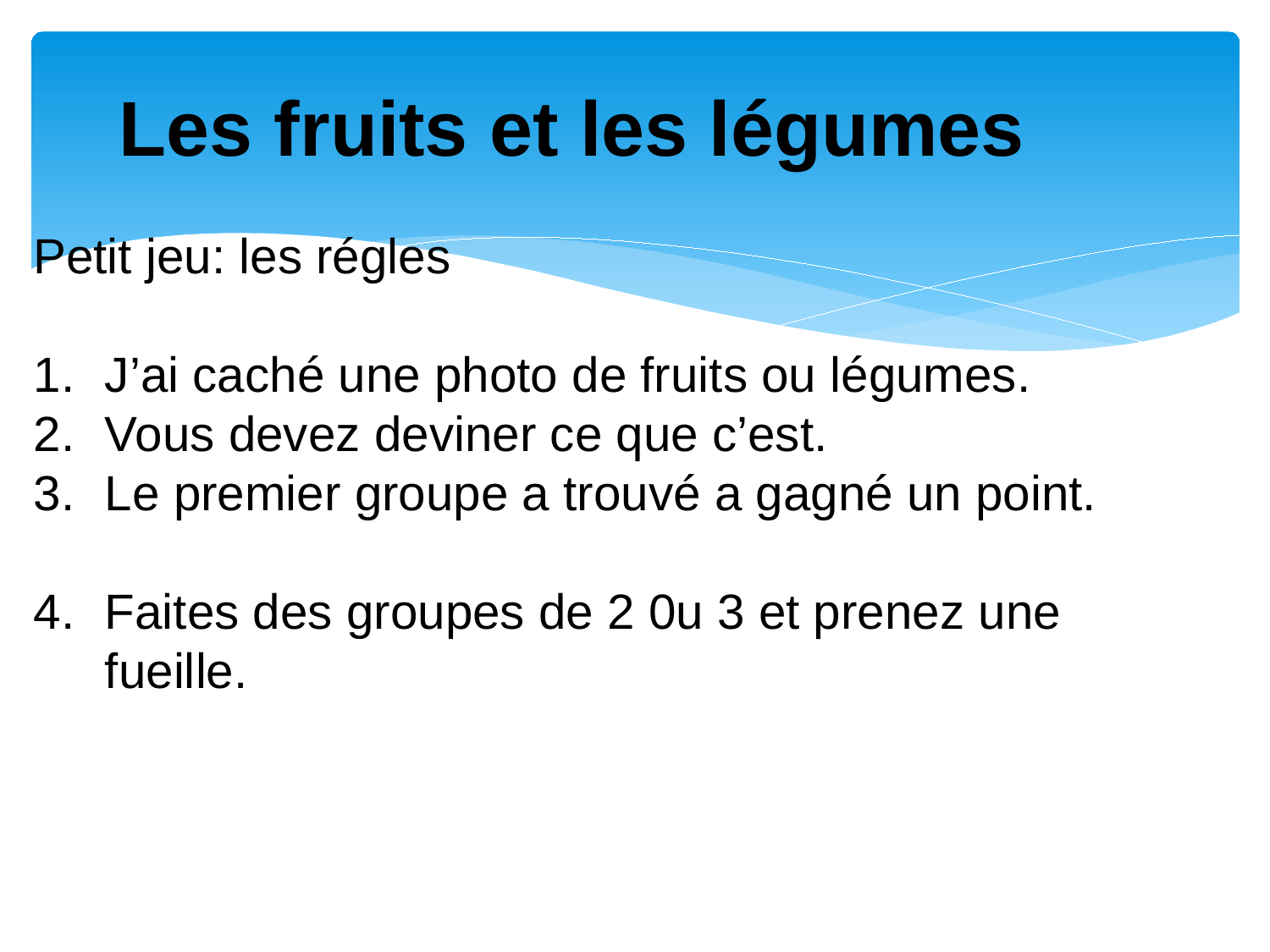

Les fruits et les légumes
Petit jeu: les régles

J’ai caché une photo de fruits ou légumes.
Vous devez deviner ce que c’est.
Le premier groupe a trouvé a gagné un point.

Faites des groupes de 2 0u 3 et prenez une fueille.